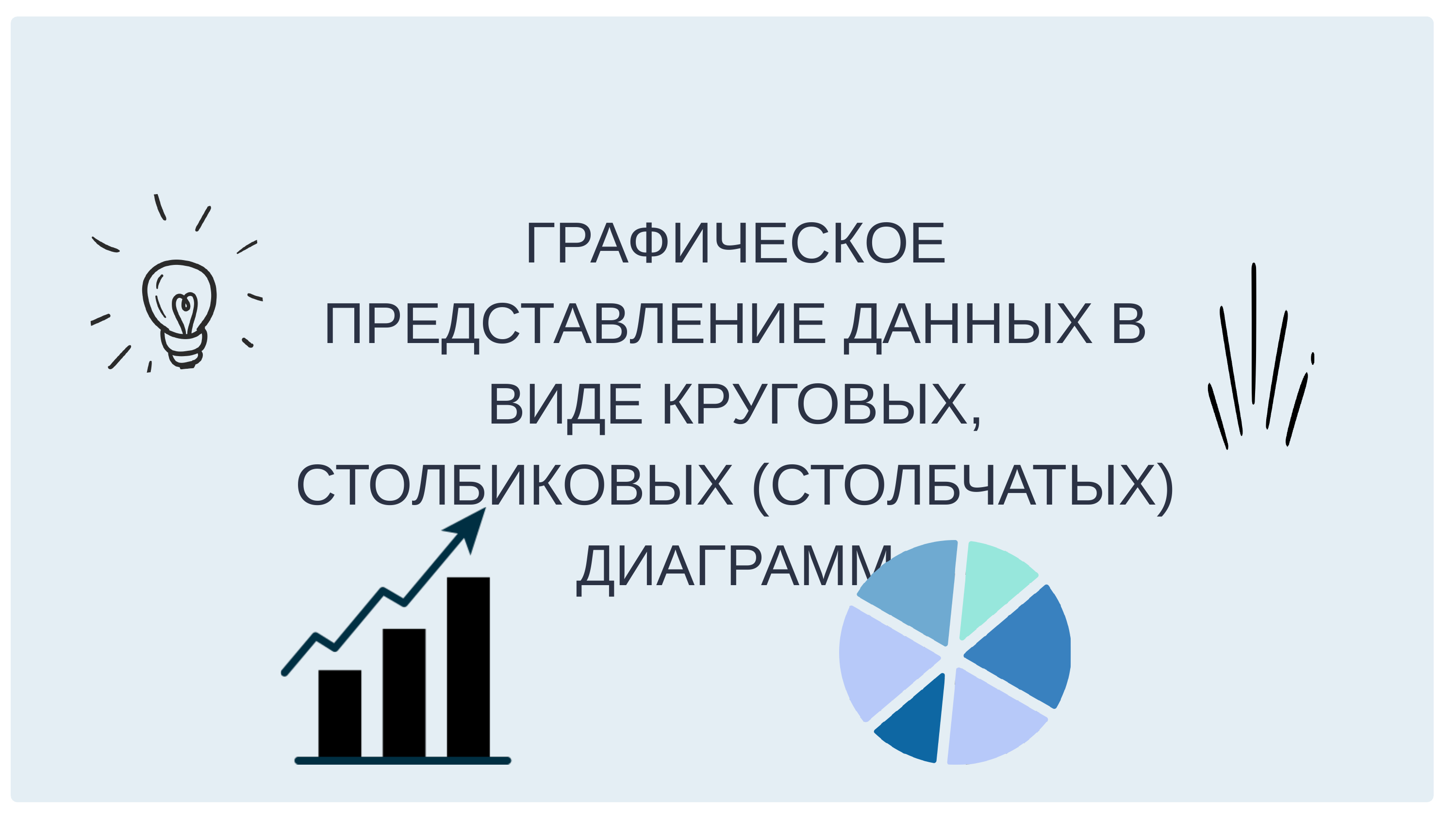

ГРАФИЧЕСКОЕ ПРЕДСТАВЛЕНИЕ ДАННЫХ В ВИДЕ КРУГОВЫХ, СТОЛБИКОВЫХ (СТОЛБЧАТЫХ) ДИАГРАММ